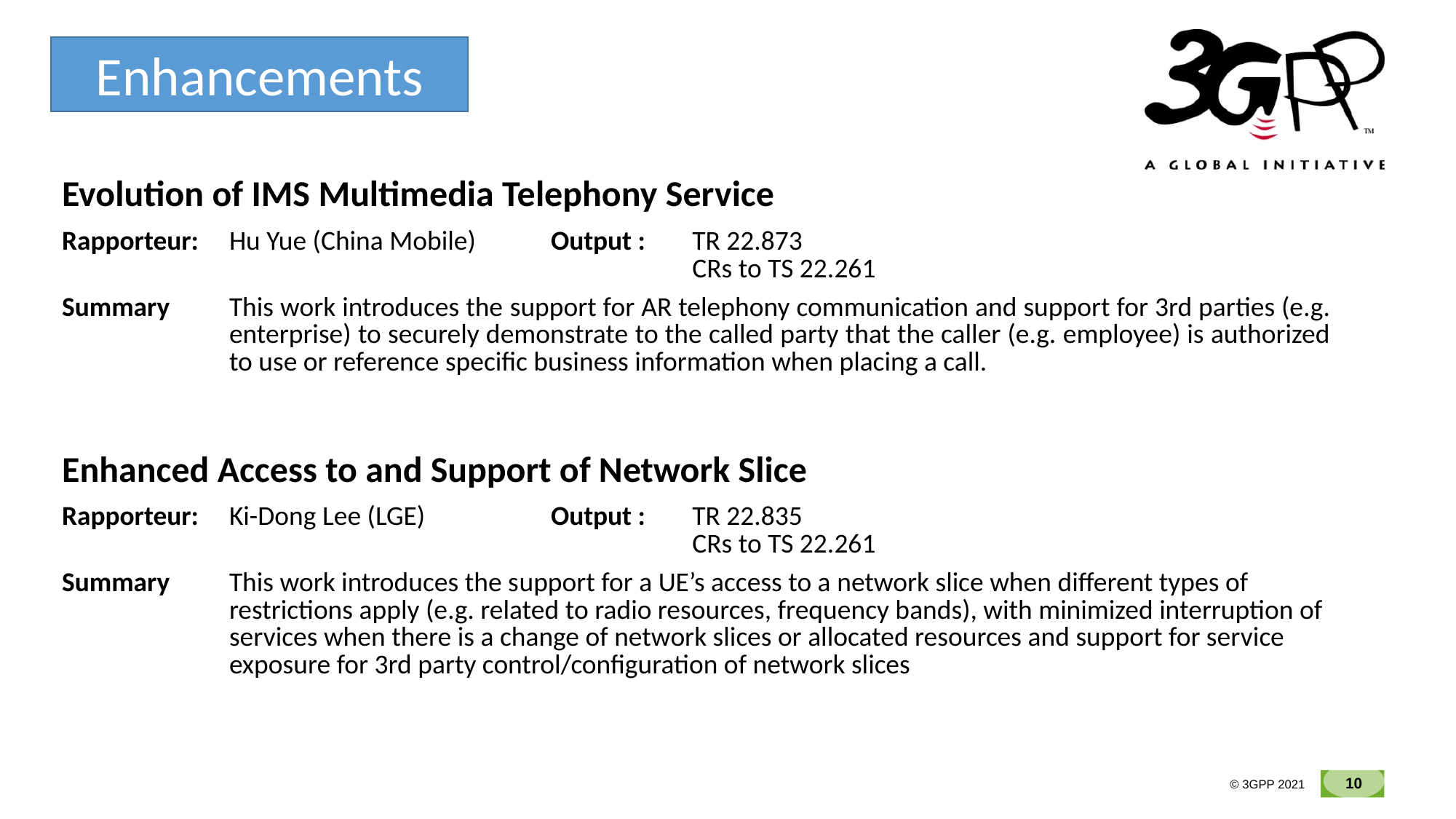

Enhancements
| Evolution of IMS Multimedia Telephony Service |  |  |  |
| --- | --- | --- | --- |
| Rapporteur: | Hu Yue (China Mobile) | Output : | TR 22.873 CRs to TS 22.261 |
| Summary | This work introduces the support for AR telephony communication and support for 3rd parties (e.g. enterprise) to securely demonstrate to the called party that the caller (e.g. employee) is authorized to use or reference specific business information when placing a call. |  |  |
| Enhanced Access to and Support of Network Slice |  |  |  |
| --- | --- | --- | --- |
| Rapporteur: | Ki-Dong Lee (LGE) | Output : | TR 22.835 CRs to TS 22.261 |
| Summary | This work introduces the support for a UE’s access to a network slice when different types of restrictions apply (e.g. related to radio resources, frequency bands), with minimized interruption of services when there is a change of network slices or allocated resources and support for service exposure for 3rd party control/configuration of network slices |  |  |